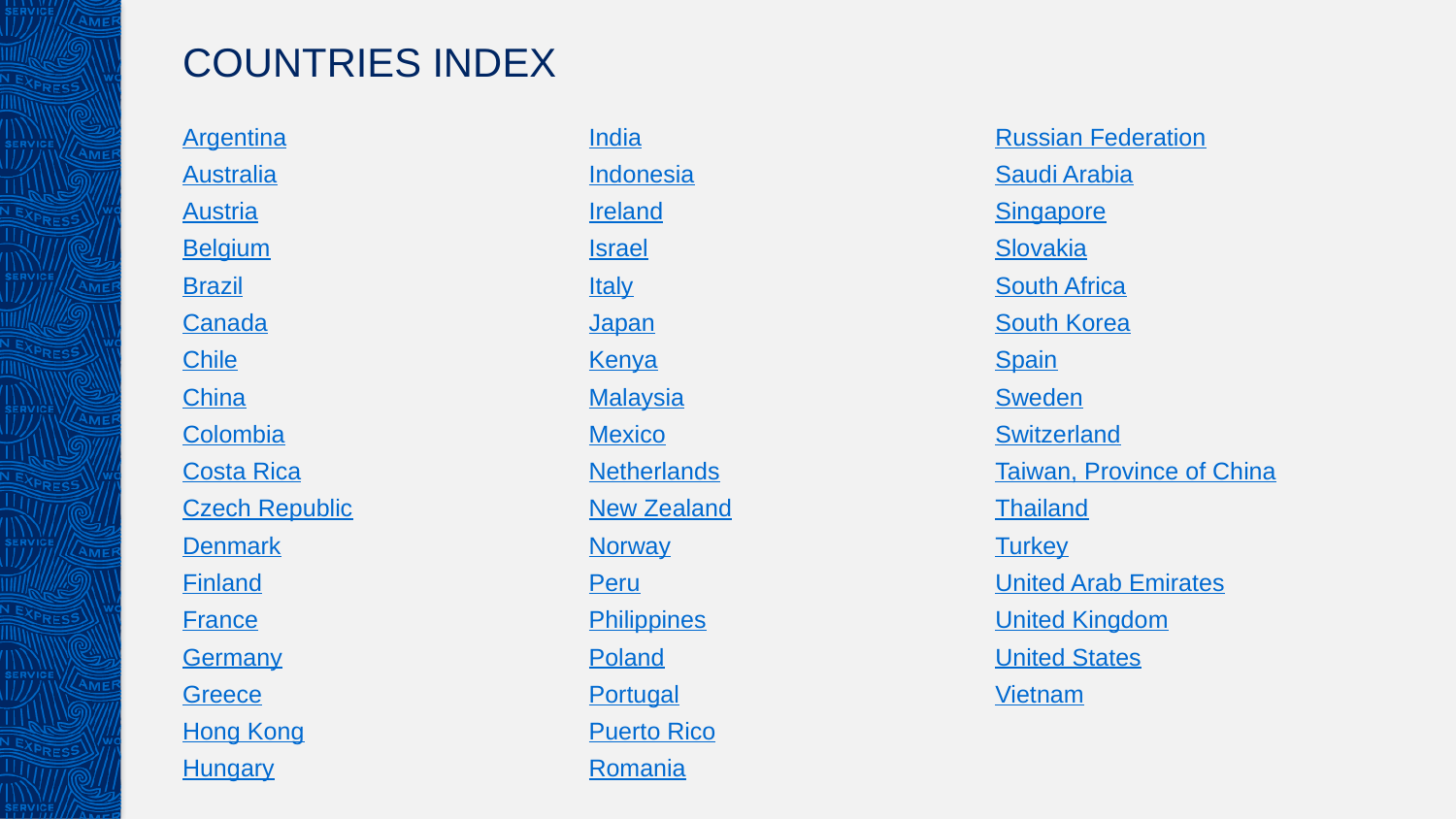

# COUNTRIES INDEX
Argentina
Australia
Austria
Belgium
Brazil
Canada
Chile
China
Colombia
Costa Rica
Czech Republic
Denmark
Finland
France
Germany
Greece
Hong Kong
Hungary
India
Indonesia
Ireland
Israel
Italy
Japan
Kenya
Malaysia
Mexico
Netherlands
New Zealand
Norway
Peru
Philippines
Poland
Portugal
Puerto Rico
Romania
Russian Federation
Saudi Arabia
Singapore
Slovakia
South Africa
South Korea
Spain
Sweden
Switzerland
Taiwan, Province of China
Thailand
Turkey
United Arab Emirates
United Kingdom
United States
Vietnam